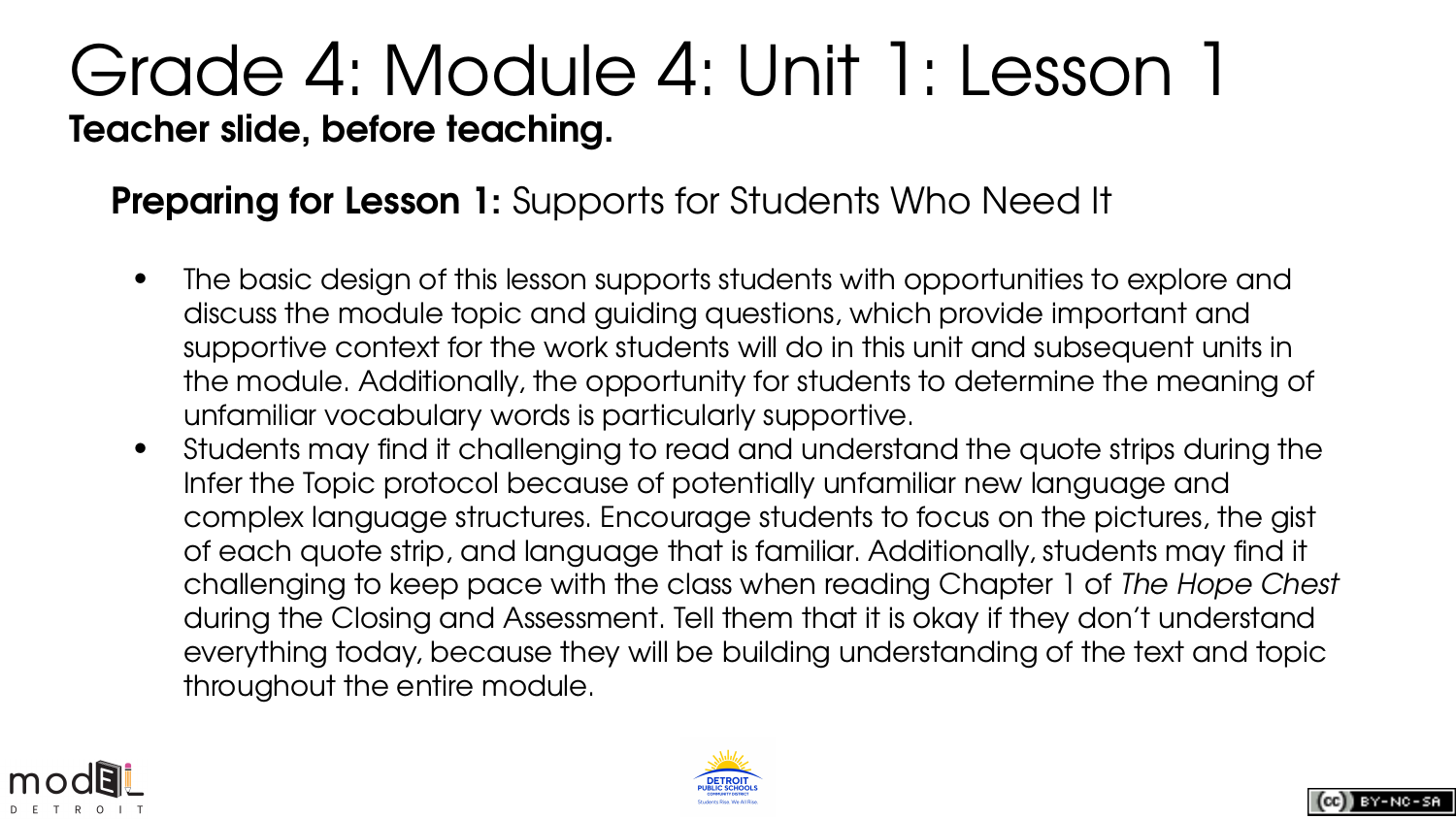

# Grade 4: Module 4: Unit 1: Lesson 1
Teacher slide, before teaching.

Preparing for Lesson 1: Supports for Students Who Need It

The basic design of this lesson supports students with opportunities to explore and discuss the module topic and guiding questions, which provide important and supportive context for the work students will do in this unit and subsequent units in the module. Additionally, the opportunity for students to determine the meaning of unfamiliar vocabulary words is particularly supportive.
Students may find it challenging to read and understand the quote strips during the Infer the Topic protocol because of potentially unfamiliar new language and complex language structures. Encourage students to focus on the pictures, the gist of each quote strip, and language that is familiar. Additionally, students may find it challenging to keep pace with the class when reading Chapter 1 of The Hope Chest during the Closing and Assessment. Tell them that it is okay if they don’t understand everything today, because they will be building understanding of the text and topic throughout the entire module.